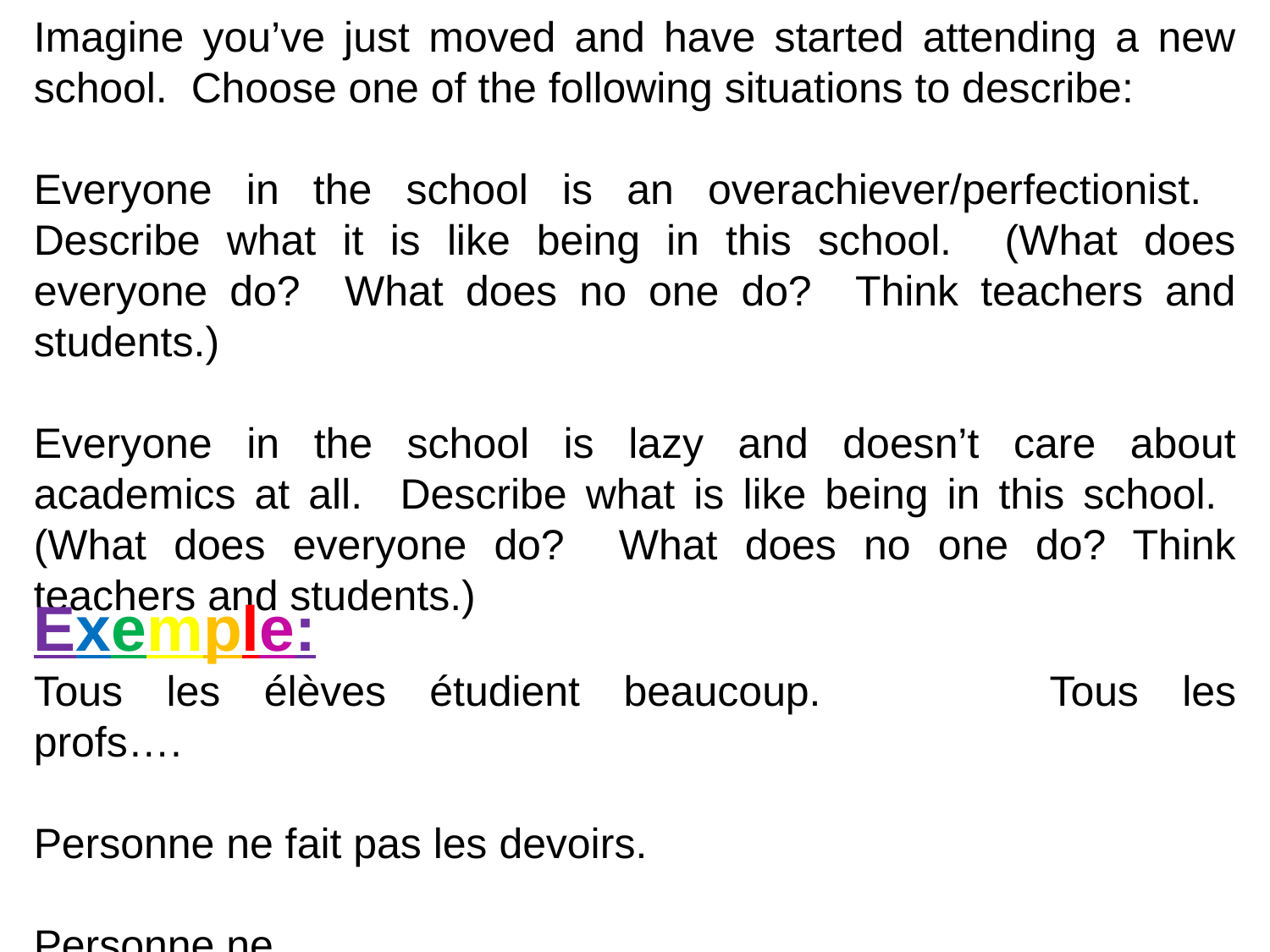

Imagine you’ve just moved and have started attending a new school.  Choose one of the following situations to describe:

Everyone in the school is an overachiever/perfectionist.  Describe what it is like being in this school.  (What does everyone do?  What does no one do?  Think teachers and students.)

Everyone in the school is lazy and doesn’t care about academics at all.  Describe what is like being in this school.  (What does everyone do?  What does no one do? Think teachers and students.)

Exemple:
Tous les élèves étudient beaucoup.		Tous les profs….

Personne ne fait pas les devoirs.

Personne ne…